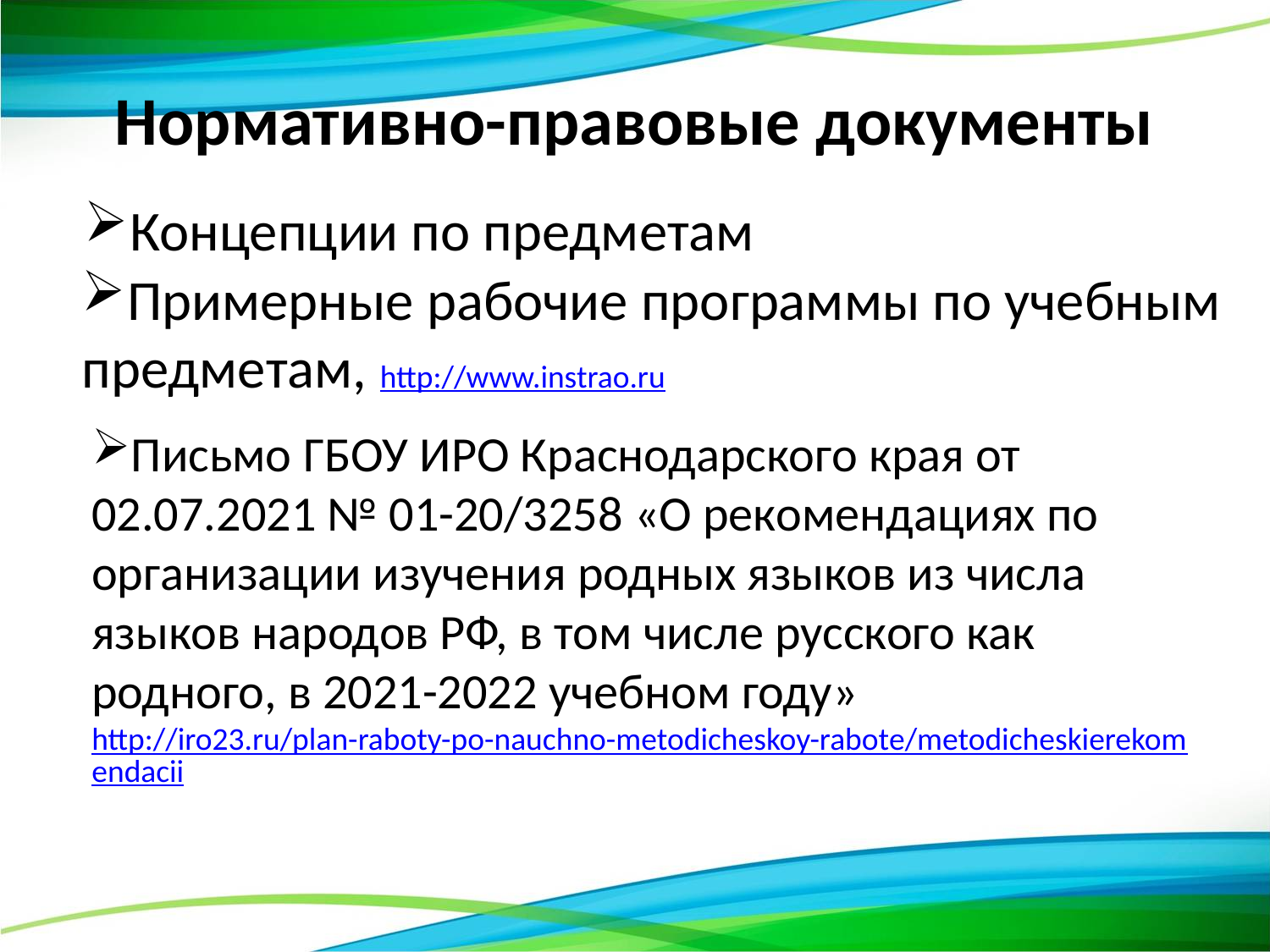

# Нормативно-правовые документы
Концепции по предметам
Примерные рабочие программы по учебным предметам, http://www.instrao.ru
Письмо ГБОУ ИРО Краснодарского края от 02.07.2021 № 01-20/3258 «О рекомендациях по организации изучения родных языков из числа языков народов РФ, в том числе русского как родного, в 2021-2022 учебном году»  http://iro23.ru/plan-raboty-po-nauchno-metodicheskoy-rabote/metodicheskierekomendacii